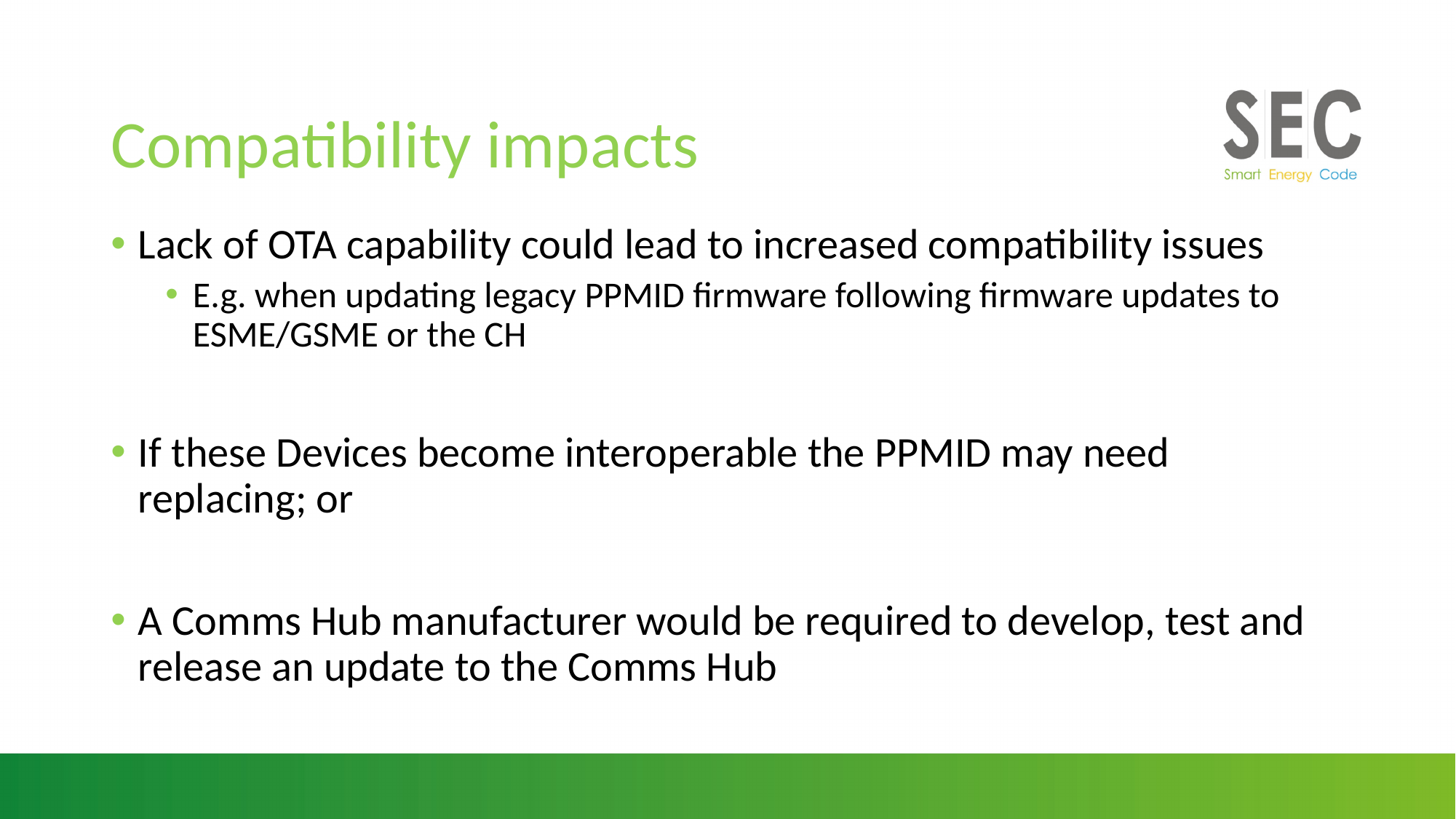

# Compatibility impacts
Lack of OTA capability could lead to increased compatibility issues
E.g. when updating legacy PPMID firmware following firmware updates to ESME/GSME or the CH

If these Devices become interoperable the PPMID may need replacing; or

A Comms Hub manufacturer would be required to develop, test and release an update to the Comms Hub